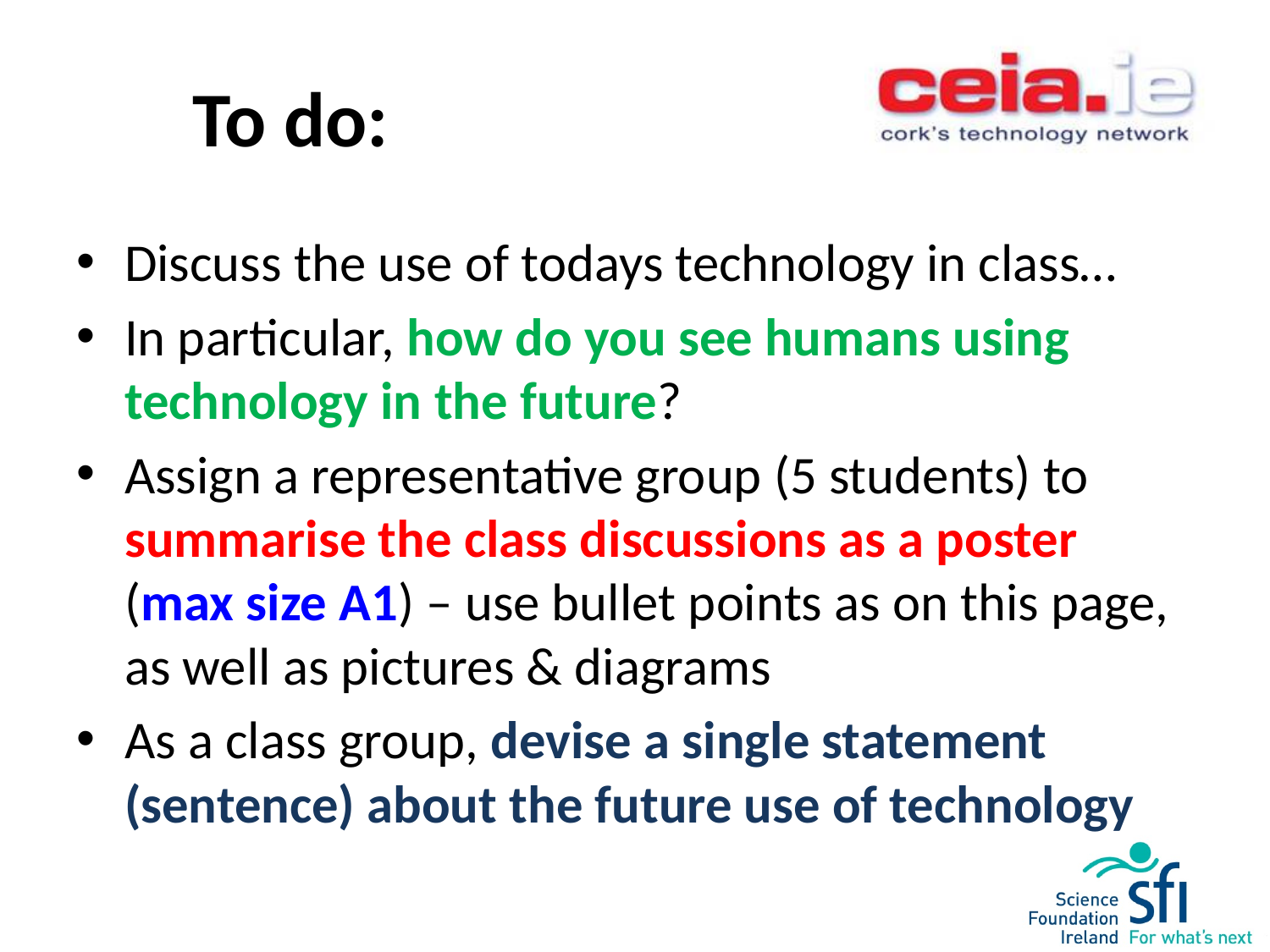

# To do:
Discuss the use of todays technology in class…
In particular, how do you see humans using technology in the future?
Assign a representative group (5 students) to summarise the class discussions as a poster (max size A1) – use bullet points as on this page, as well as pictures & diagrams
As a class group, devise a single statement (sentence) about the future use of technology